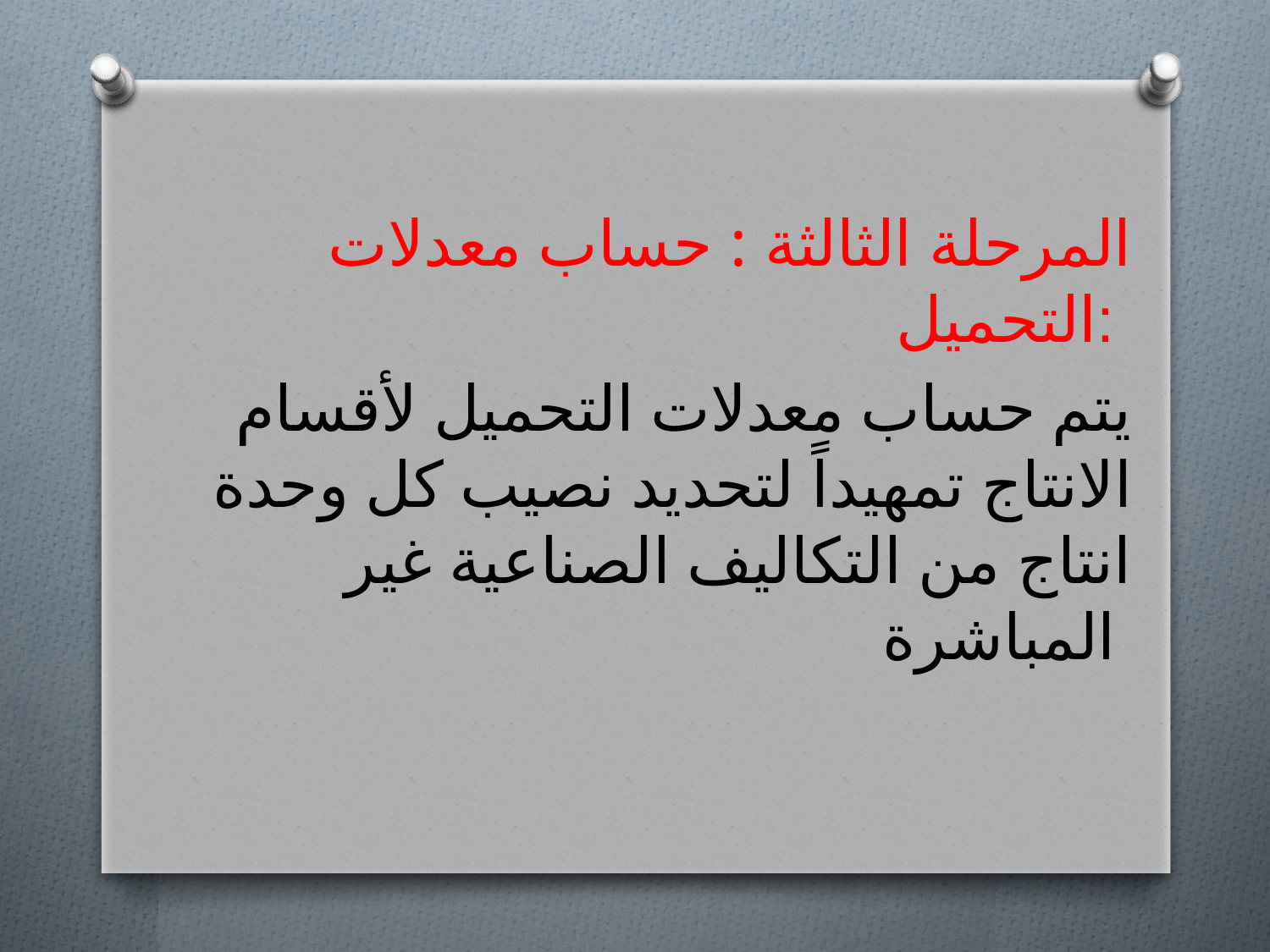

المرحلة الثالثة : حساب معدلات التحميل:
يتم حساب معدلات التحميل لأقسام الانتاج تمهيداً لتحديد نصيب كل وحدة انتاج من التكاليف الصناعية غير المباشرة